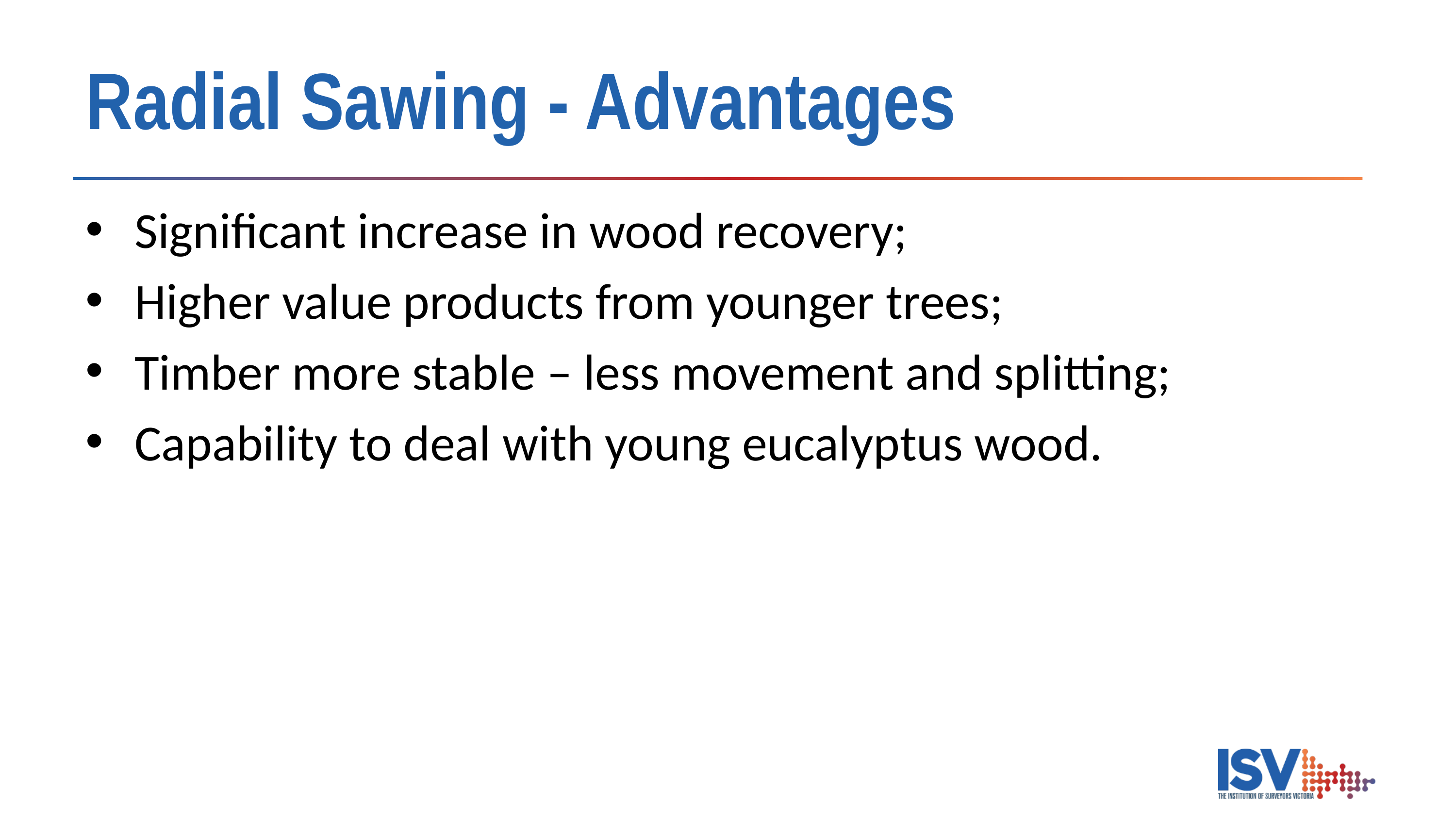

# Radial Sawing - Advantages
Significant increase in wood recovery;
Higher value products from younger trees;
Timber more stable – less movement and splitting;
Capability to deal with young eucalyptus wood.